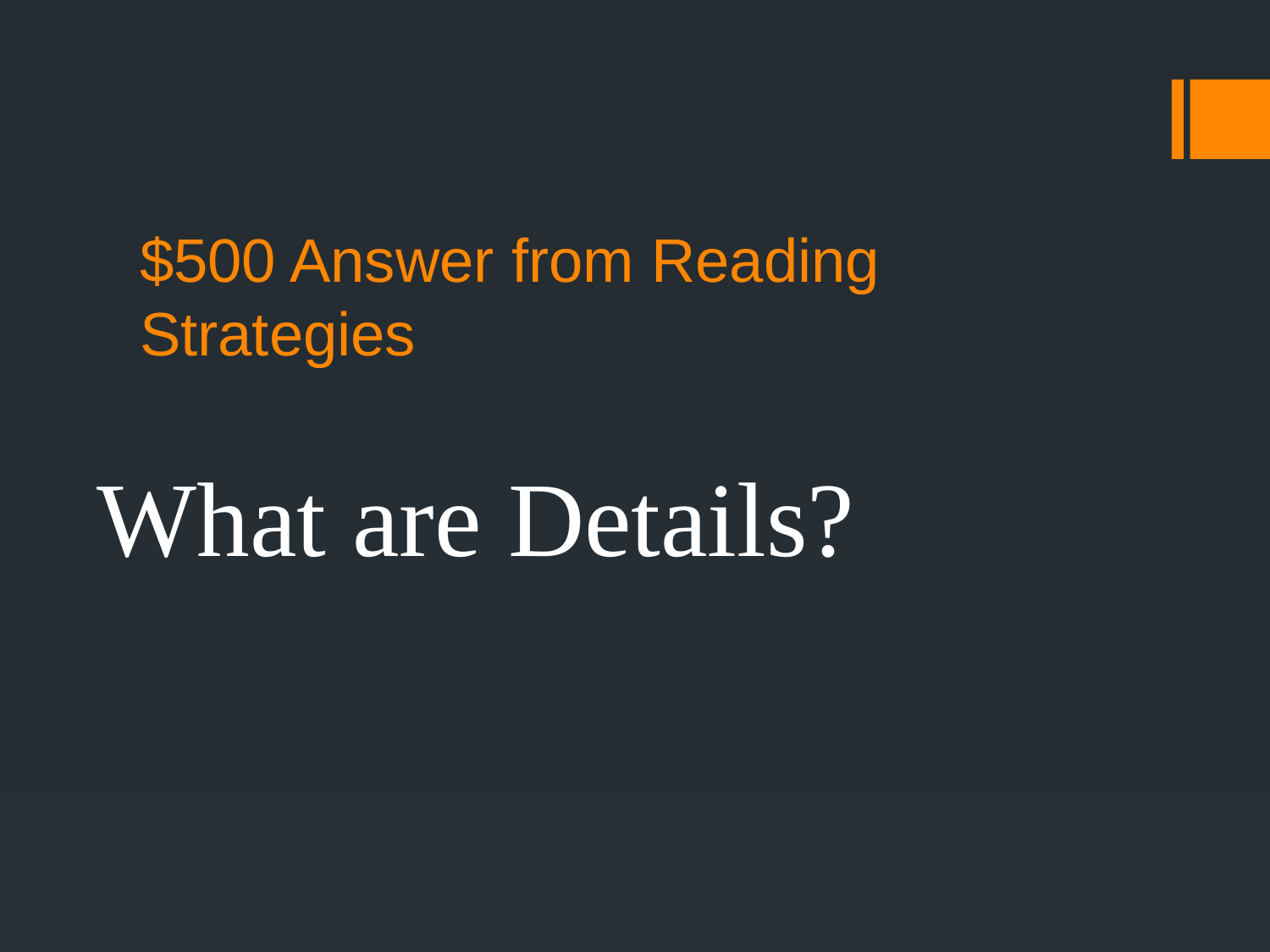

# $500 Answer from Reading Strategies
What are Details?